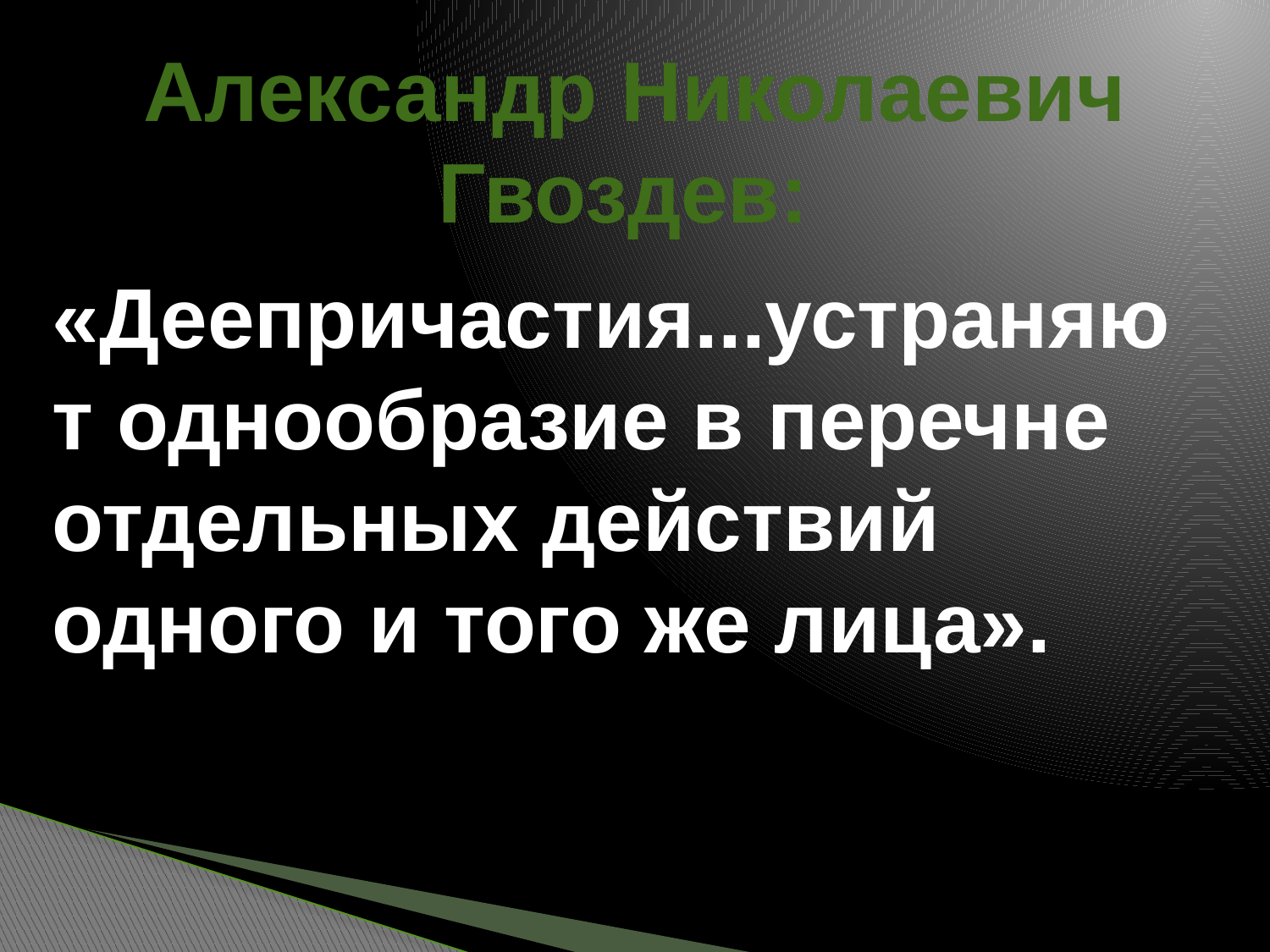

# Александр Николаевич Гвоздев:
«Деепричастия...устраняют однообразие в перечне отдельных действий одного и того же лица».